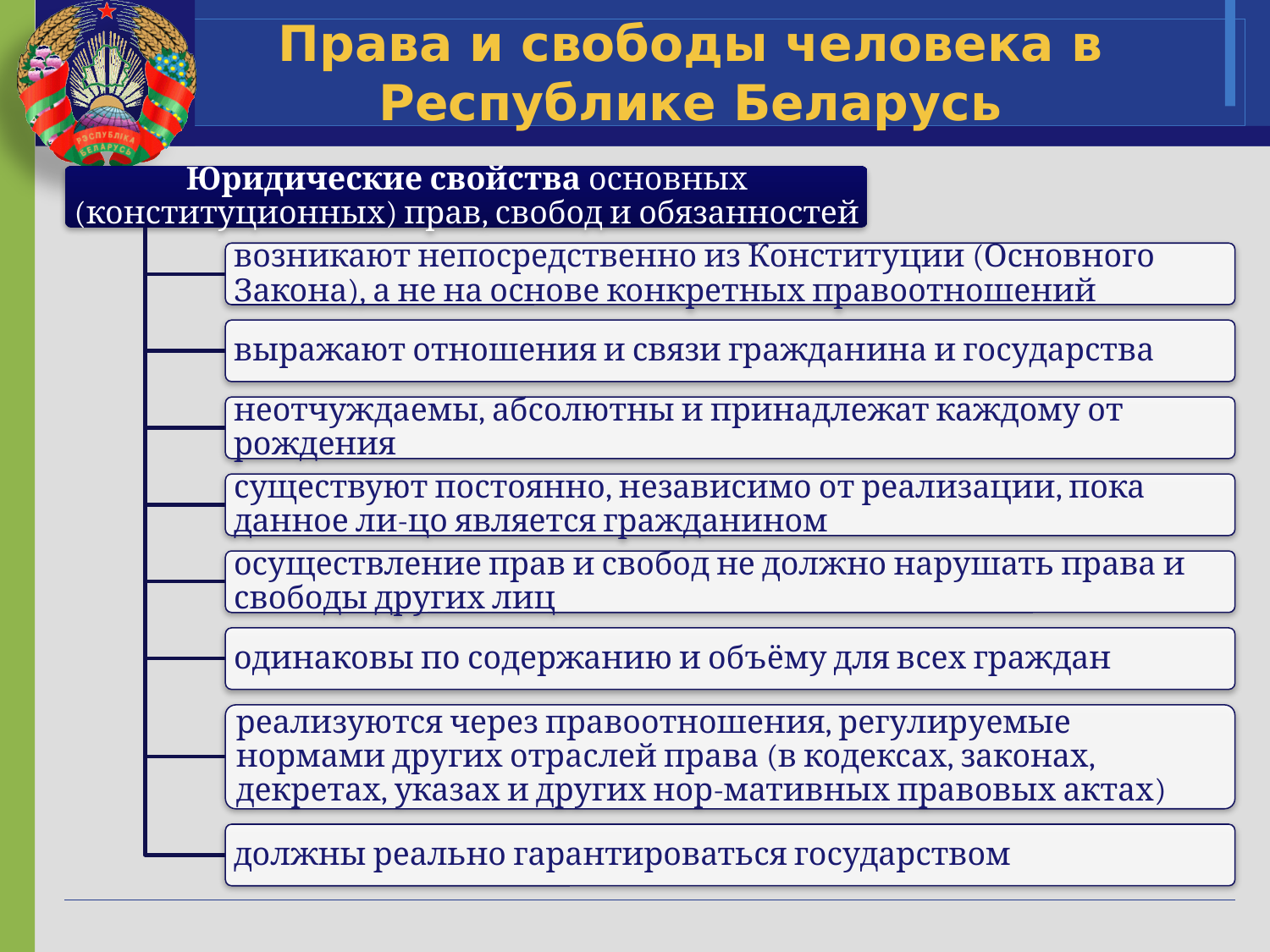

# Права и свободы человека в Республике Беларусь
Юридические свойства основных (конституционных) прав, свобод и обязанностей
возникают непосредственно из Конституции (Основного Закона), а не на основе конкретных правоотношений
выражают отношения и связи гражданина и государства
неотчуждаемы, абсолютны и принадлежат каждому от рождения
существуют постоянно, независимо от реализации, пока данное ли-цо является гражданином
осуществление прав и свобод не должно нарушать права и свободы других лиц
одинаковы по содержанию и объёму для всех граждан
реализуются через правоотношения, регулируемые нормами других отраслей права (в кодексах, законах, декретах, указах и других нор-мативных правовых актах)
должны реально гарантироваться государством